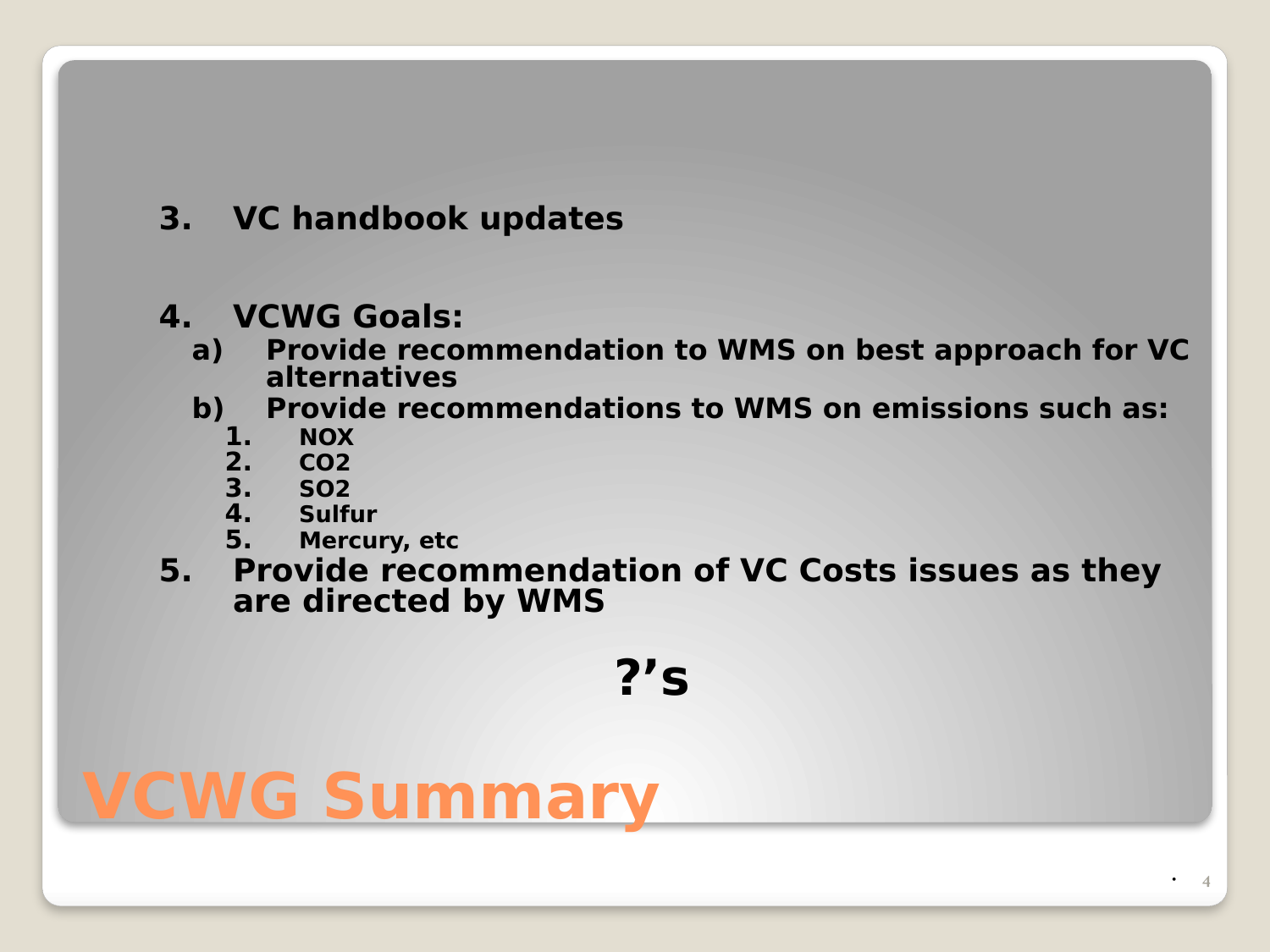

VC handbook updates

VCWG Goals:
Provide recommendation to WMS on best approach for VC alternatives
Provide recommendations to WMS on emissions such as:
NOX
CO2
SO2
Sulfur
Mercury, etc
Provide recommendation of VC Costs issues as they are directed by WMS

				?’s
# VCWG Summary
4